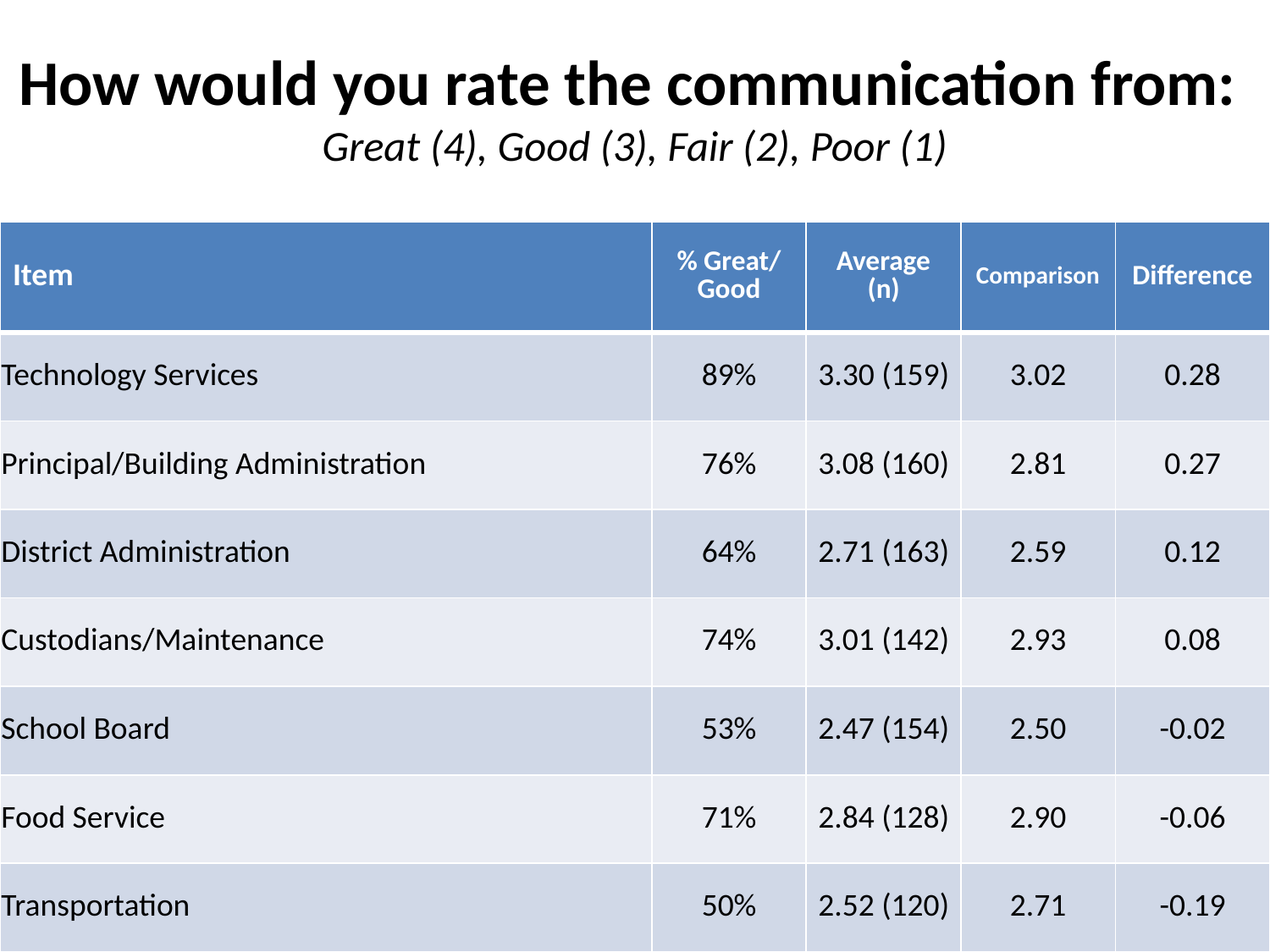

# How would you rate the communication from: Great (4), Good (3), Fair (2), Poor (1)
| Item | % Great/ Good | Average (n) | Comparison | Difference |
| --- | --- | --- | --- | --- |
| Technology Services | 89% | 3.30 (159) | 3.02 | 0.28 |
| Principal/Building Administration | 76% | 3.08 (160) | 2.81 | 0.27 |
| District Administration | 64% | 2.71 (163) | 2.59 | 0.12 |
| Custodians/Maintenance | 74% | 3.01 (142) | 2.93 | 0.08 |
| School Board | 53% | 2.47 (154) | 2.50 | -0.02 |
| Food Service | 71% | 2.84 (128) | 2.90 | -0.06 |
| Transportation | 50% | 2.52 (120) | 2.71 | -0.19 |